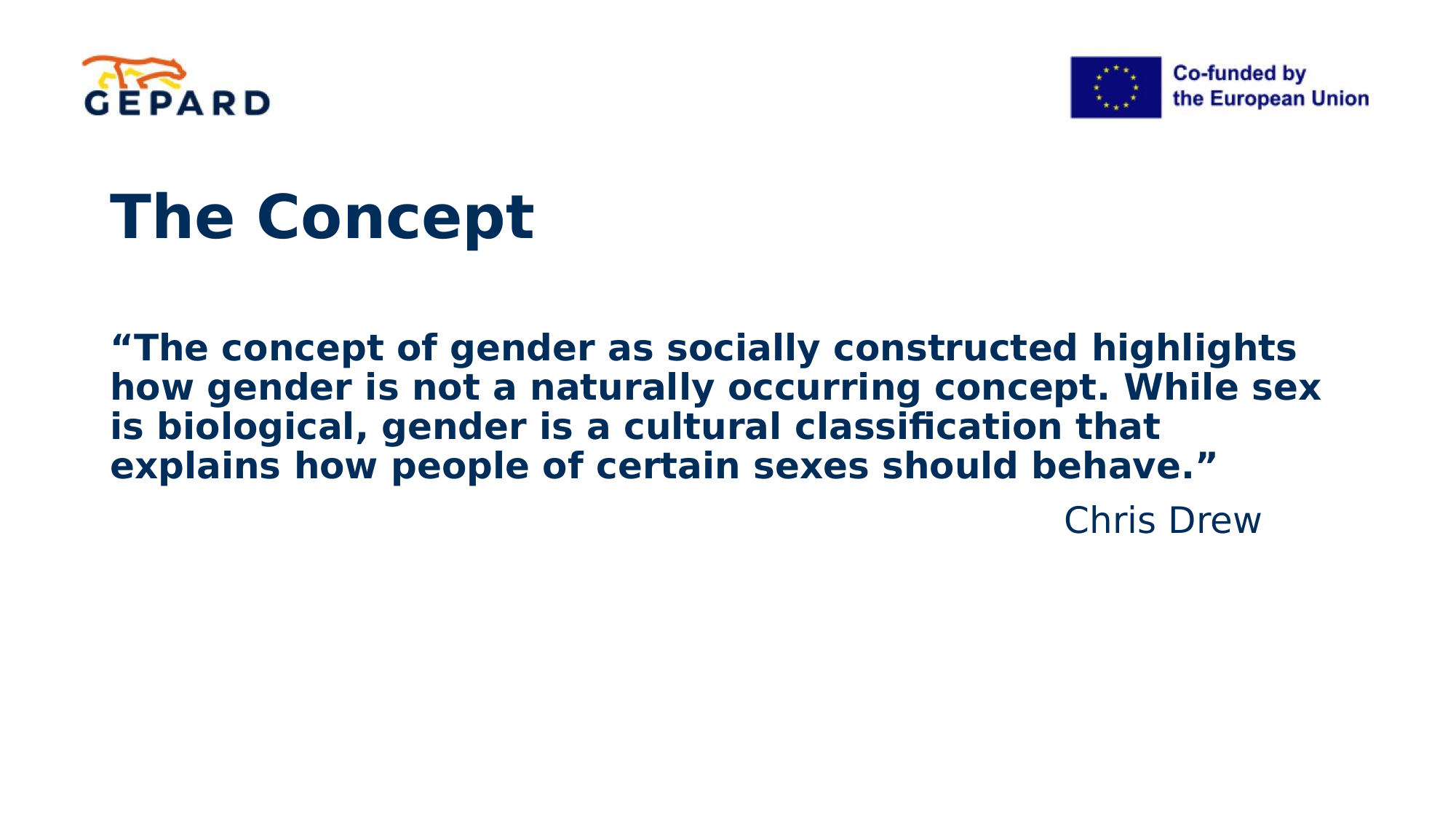

# The Concept
“The concept of gender as socially constructed highlights how gender is not a naturally occurring concept. While sex is biological, gender is a cultural classification that explains how people of certain sexes should behave.”
Chris Drew